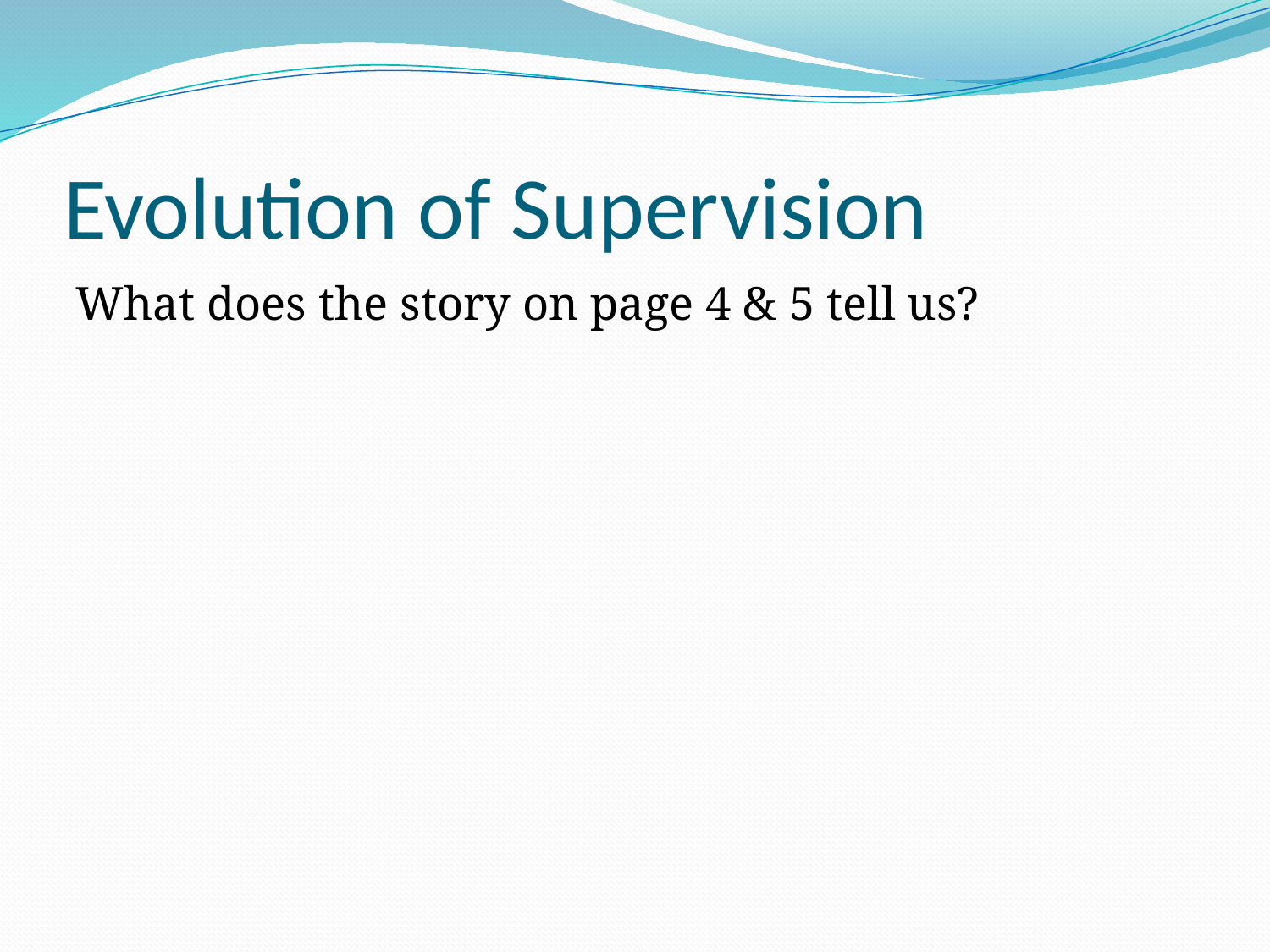

# Evolution of Supervision
What does the story on page 4 & 5 tell us?